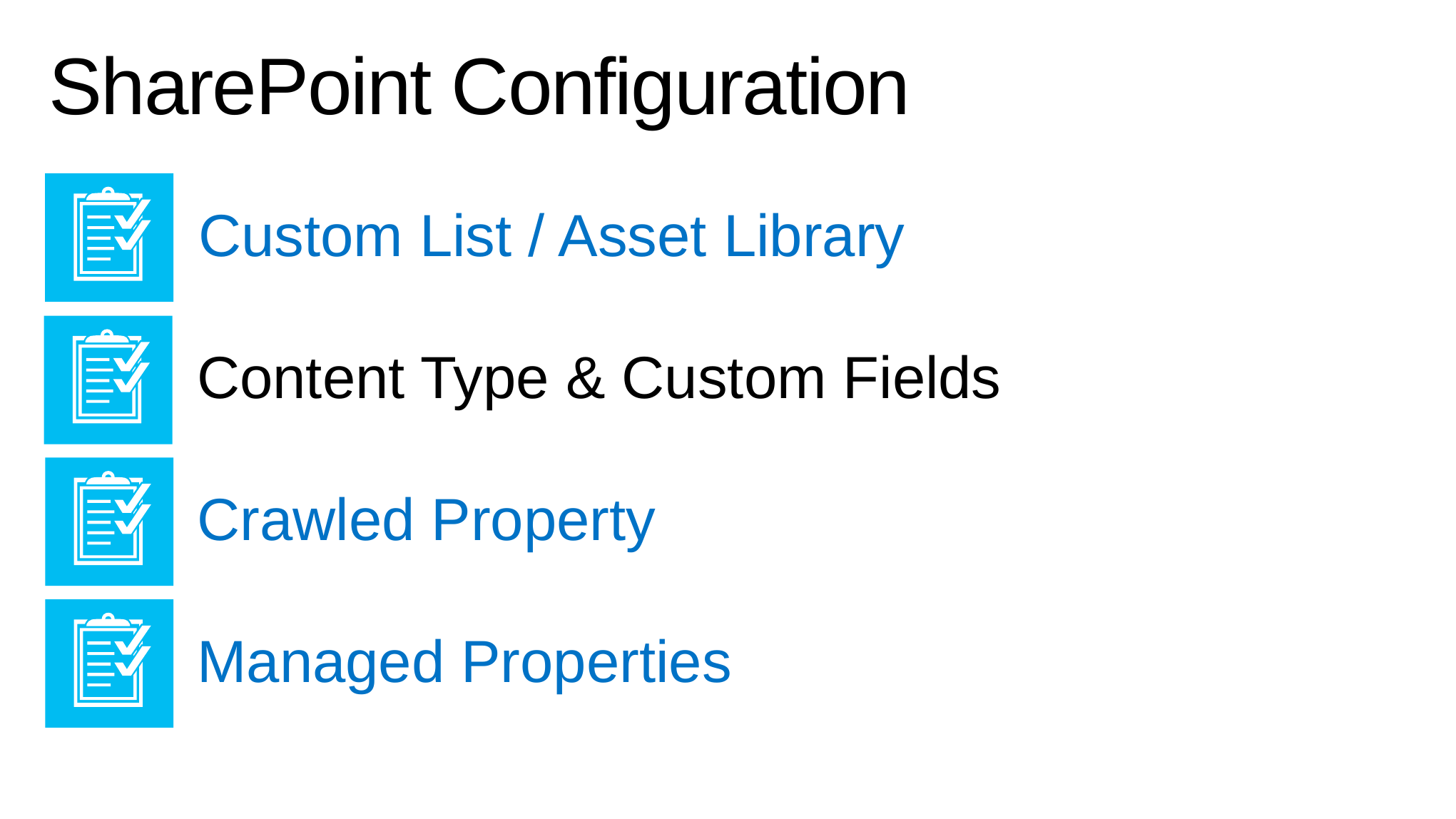

# SharePoint Configuration

Custom List / Asset Library

Content Type & Custom Fields

Crawled Property

Managed Properties